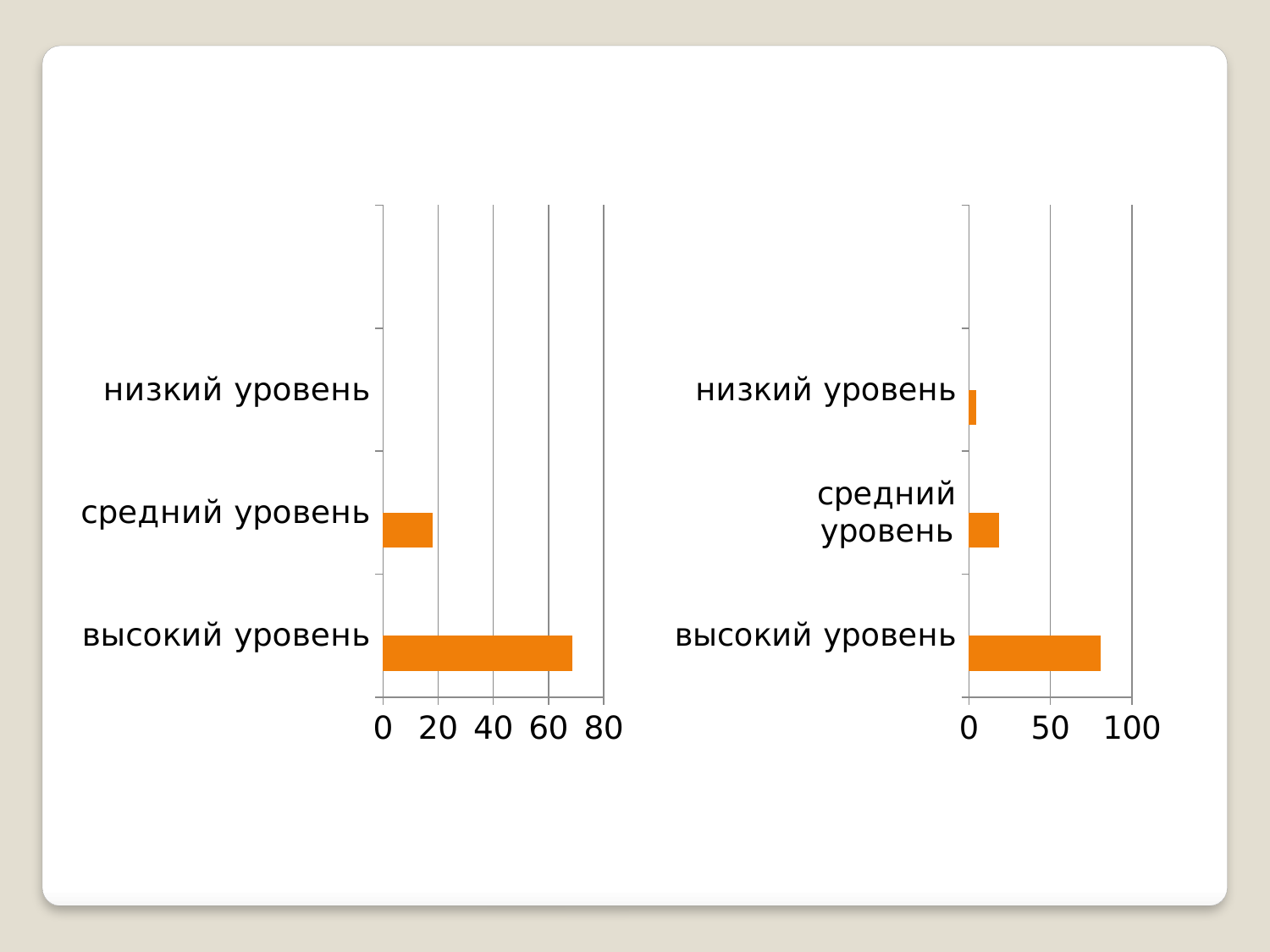

### Chart

| Category | Ряд 1 | Ряд 2 |
|---|---|---|
| высокий уровень | 68.7 | None |
| средний уровень | 18.1 | None |
| низкий уровень | None | None |

### Chart

| Category | Ряд 1 | Ряд 2 |
|---|---|---|
| высокий уровень | 81.0 | None |
| средний уровень | 18.7 | None |
| низкий уровень | 4.5 | None |